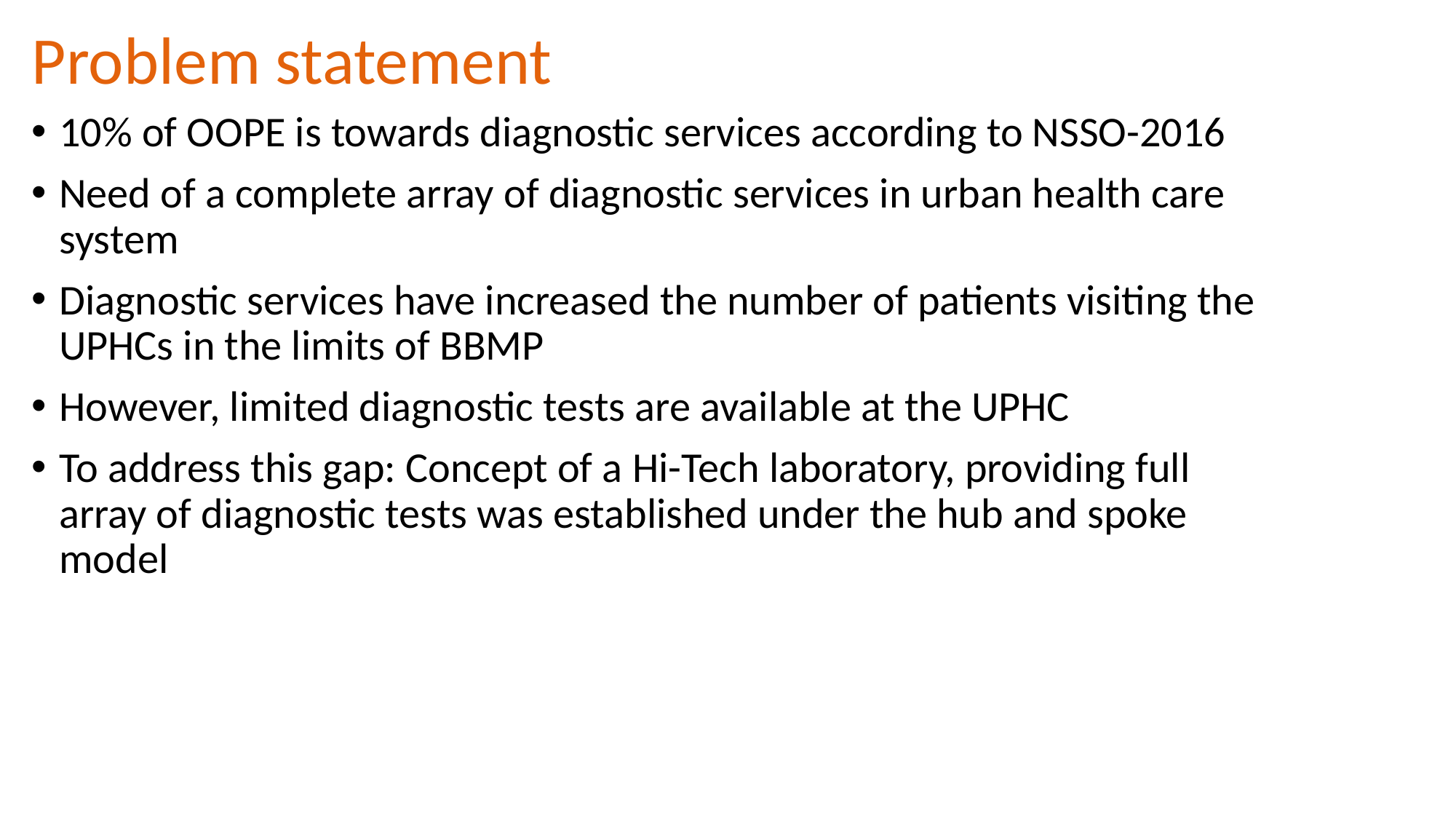

# Problem statement
10% of OOPE is towards diagnostic services according to NSSO-2016
Need of a complete array of diagnostic services in urban health care system
Diagnostic services have increased the number of patients visiting the UPHCs in the limits of BBMP
However, limited diagnostic tests are available at the UPHC
To address this gap: Concept of a Hi-Tech laboratory, providing full array of diagnostic tests was established under the hub and spoke model